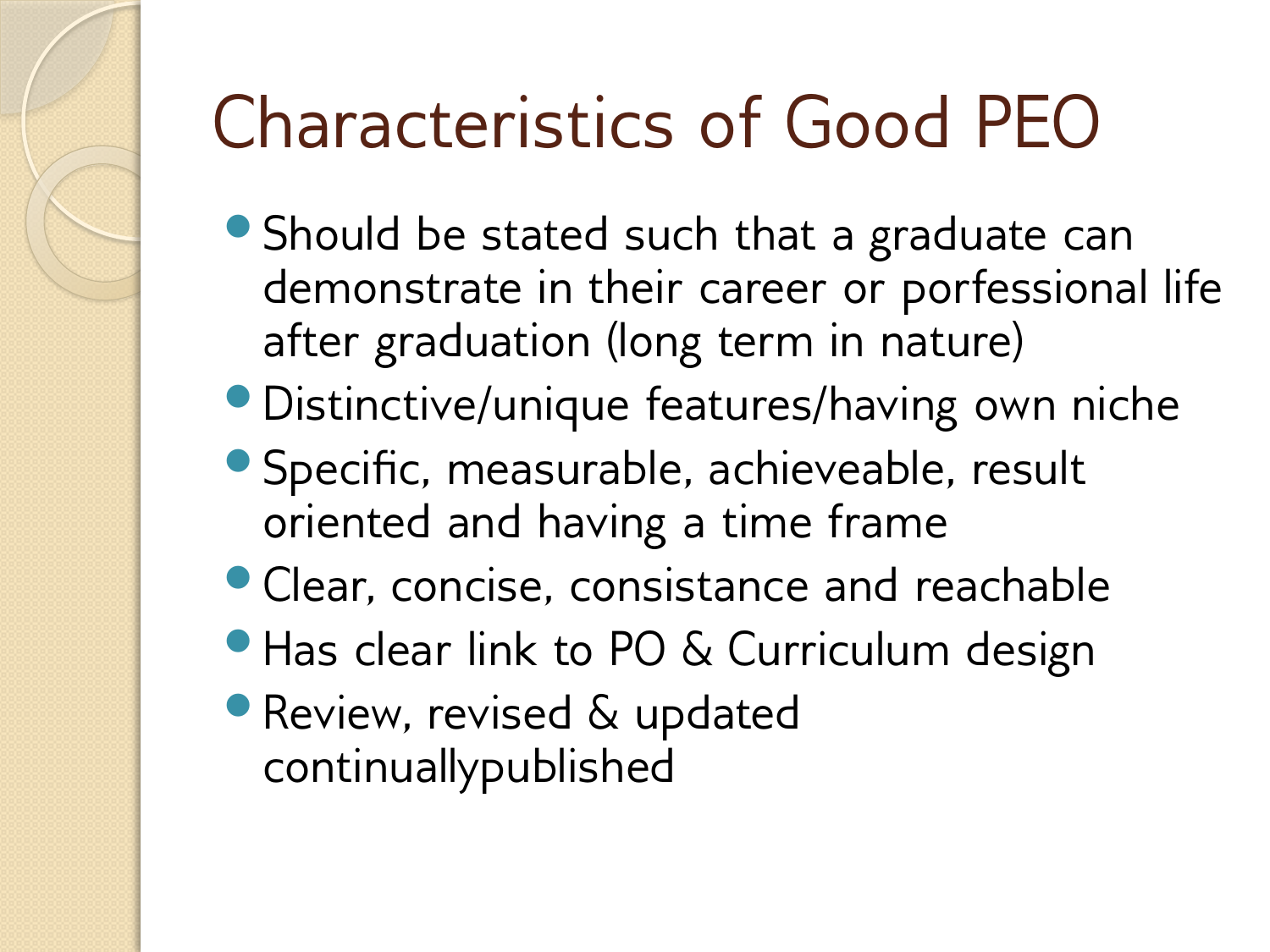

# Characteristics of Good PEO
Should be stated such that a graduate can demonstrate in their career or porfessional life after graduation (long term in nature)
Distinctive/unique features/having own niche
Specific, measurable, achieveable, result oriented and having a time frame
Clear, concise, consistance and reachable
Has clear link to PO & Curriculum design
Review, revised & updated continuallypublished